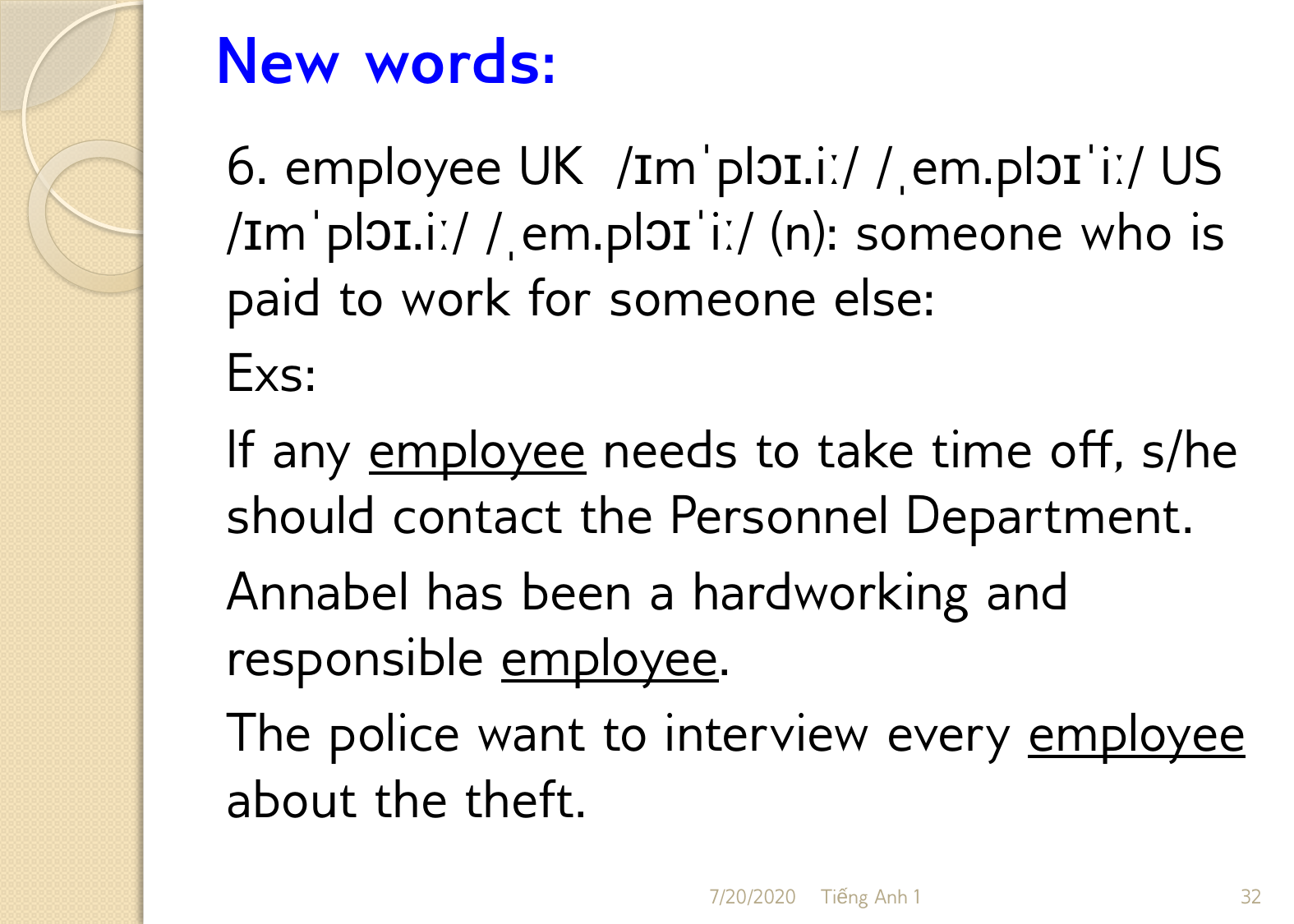

# New words:
6. employee UK  /ɪmˈplɔɪ.iː/ /ˌem.plɔɪˈiː/ US  /ɪmˈplɔɪ.iː/ /ˌem.plɔɪˈiː/ (n): someone who is paid to work for someone else:
Exs:
If any employee needs to take time off, s/he should contact the Personnel Department.
Annabel has been a hardworking and responsible employee.
The police want to interview every employee about the theft.
7/20/2020
Tiếng Anh 1
32